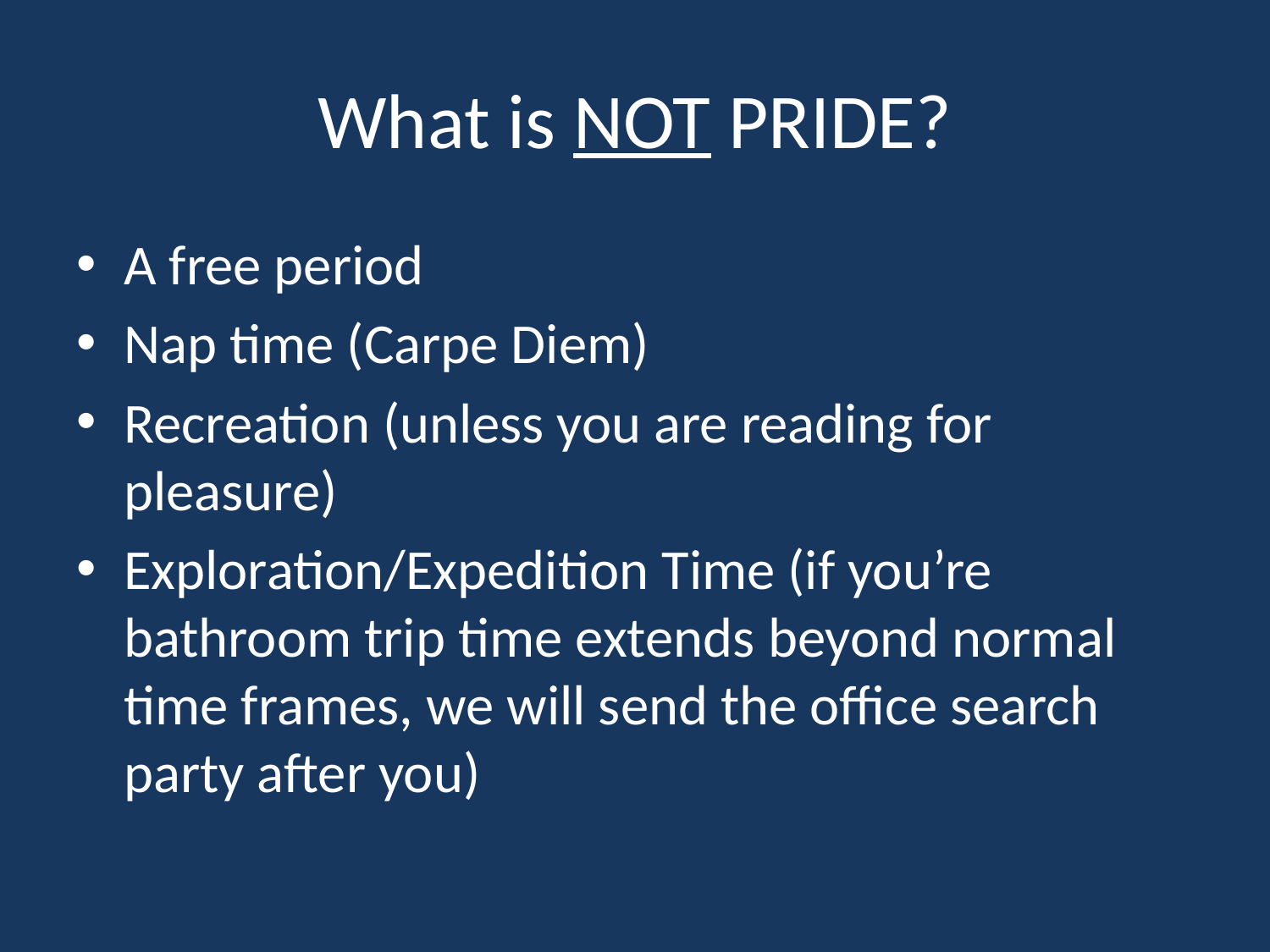

# What is NOT PRIDE?
A free period
Nap time (Carpe Diem)
Recreation (unless you are reading for pleasure)
Exploration/Expedition Time (if you’re bathroom trip time extends beyond normal time frames, we will send the office search party after you)